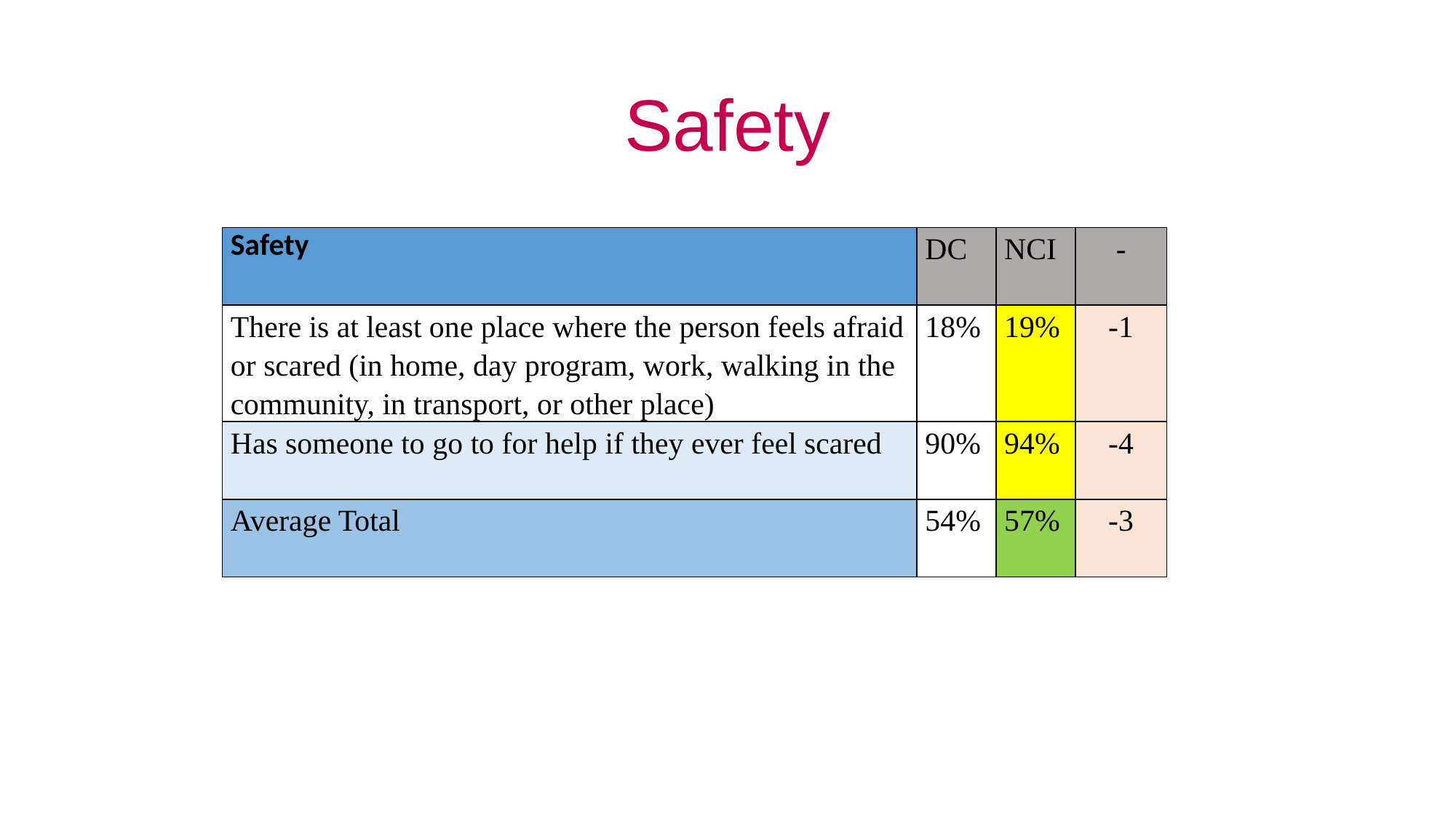

# Safety

| Safety | DC | NCI | - |
| --- | --- | --- | --- |
| There is at least one place where the person feels afraid or scared (in home, day program, work, walking in the community, in transport, or other place) | 18% | 19% | -1 |
| Has someone to go to for help if they ever feel scared | 90% | 94% | -4 |
| Average Total | 54% | 57% | -3 |